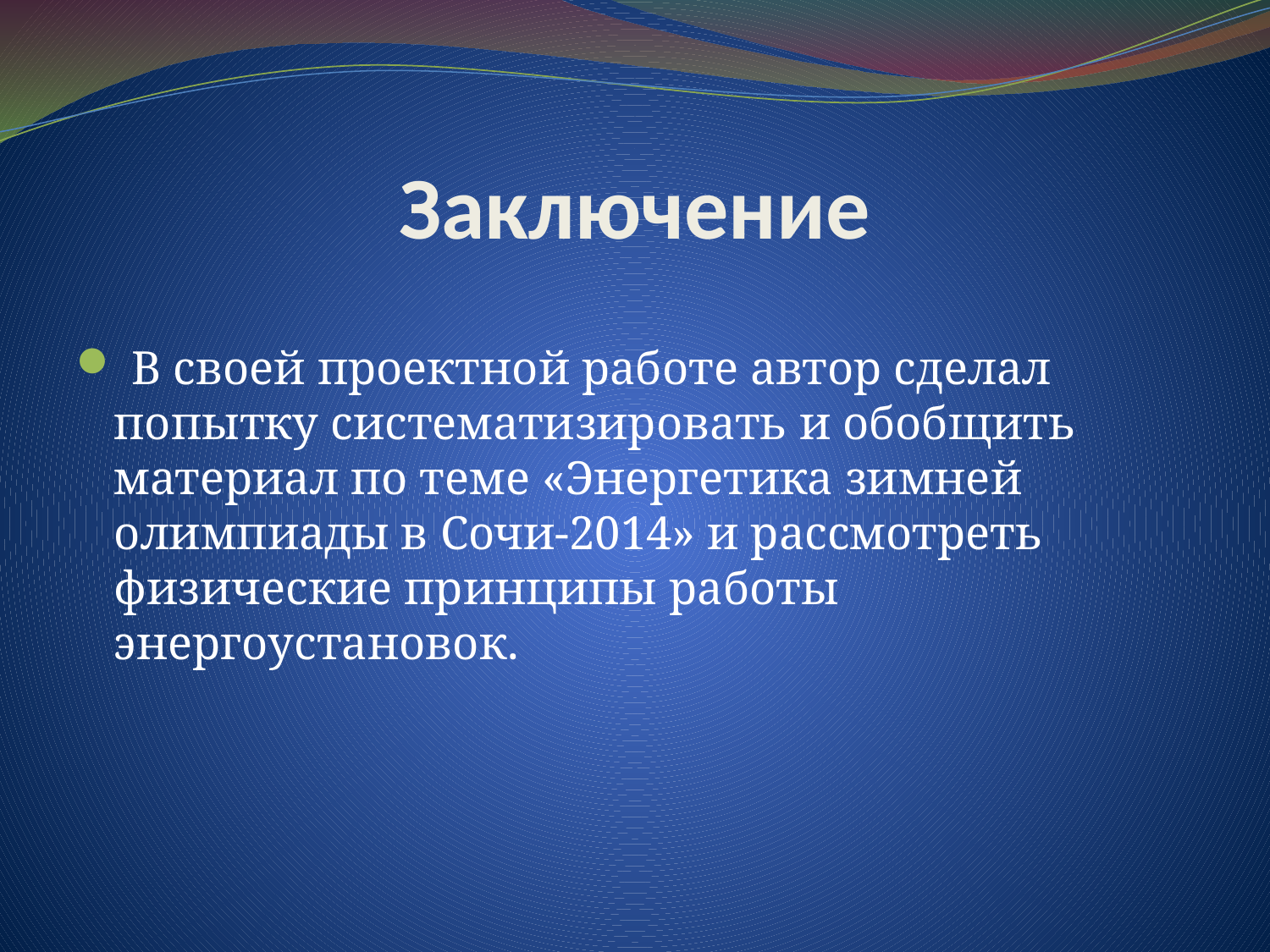

# Заключение

 В своей проектной работе автор сделал попытку систематизировать и обобщить материал по теме «Энергетика зимней олимпиады в Сочи-2014» и рассмотреть физические принципы работы энергоустановок.